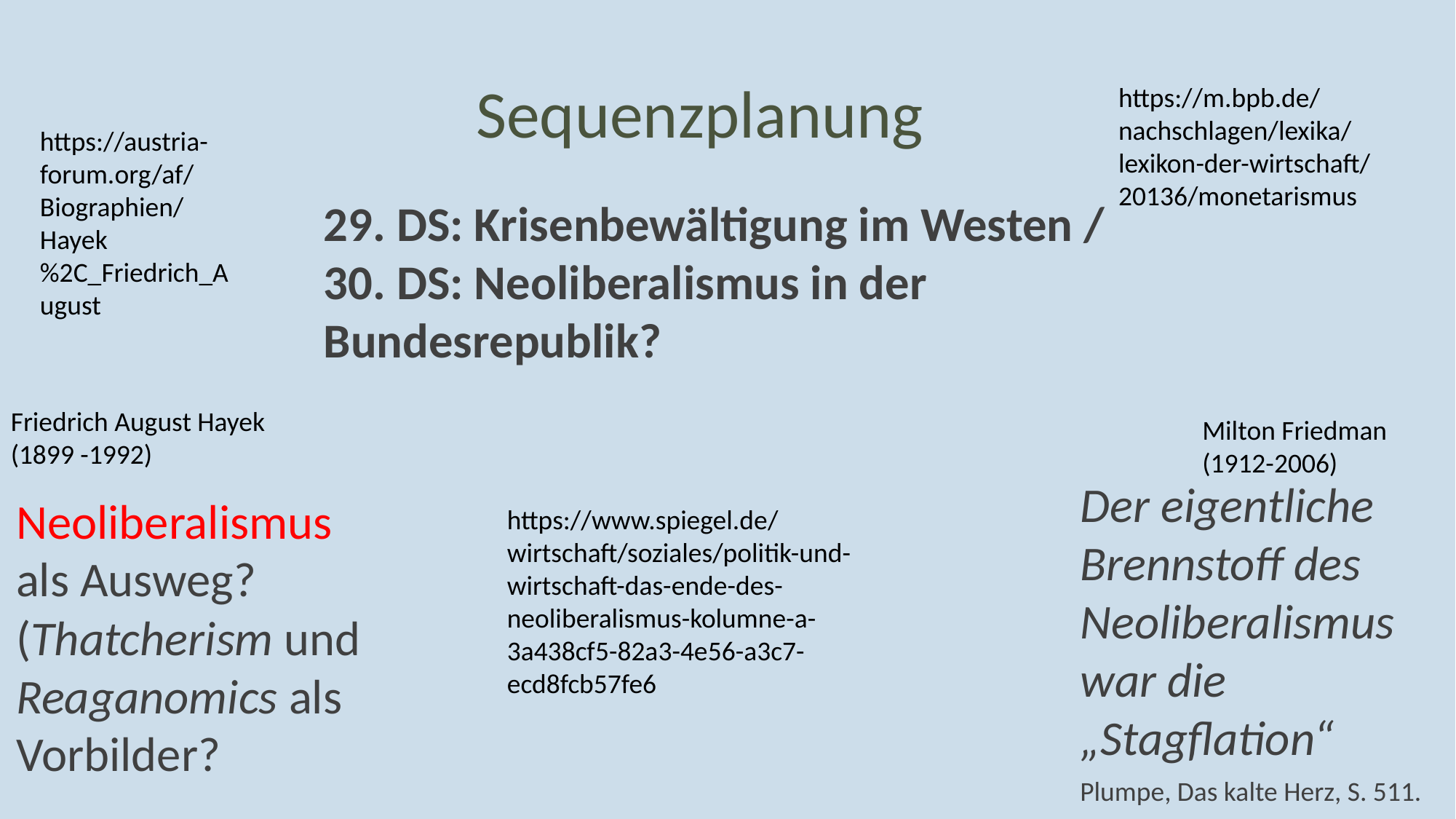

Sequenzplanung
https://m.bpb.de/nachschlagen/lexika/lexikon-der-wirtschaft/20136/monetarismus
https://austria-forum.org/af/Biographien/Hayek%2C_Friedrich_August
29. DS: Krisenbewältigung im Westen /
30. DS: Neoliberalismus in der Bundesrepublik?

Friedrich August Hayek (1899 -1992)
Milton Friedman
(1912-2006)
Der eigentliche Brennstoff des Neoliberalismus war die „Stagflation“
Plumpe, Das kalte Herz, S. 511.
Neoliberalismus als Ausweg? (Thatcherism und Reaganomics als Vorbilder?
https://www.spiegel.de/wirtschaft/soziales/politik-und-wirtschaft-das-ende-des-neoliberalismus-kolumne-a-3a438cf5-82a3-4e56-a3c7-ecd8fcb57fe6